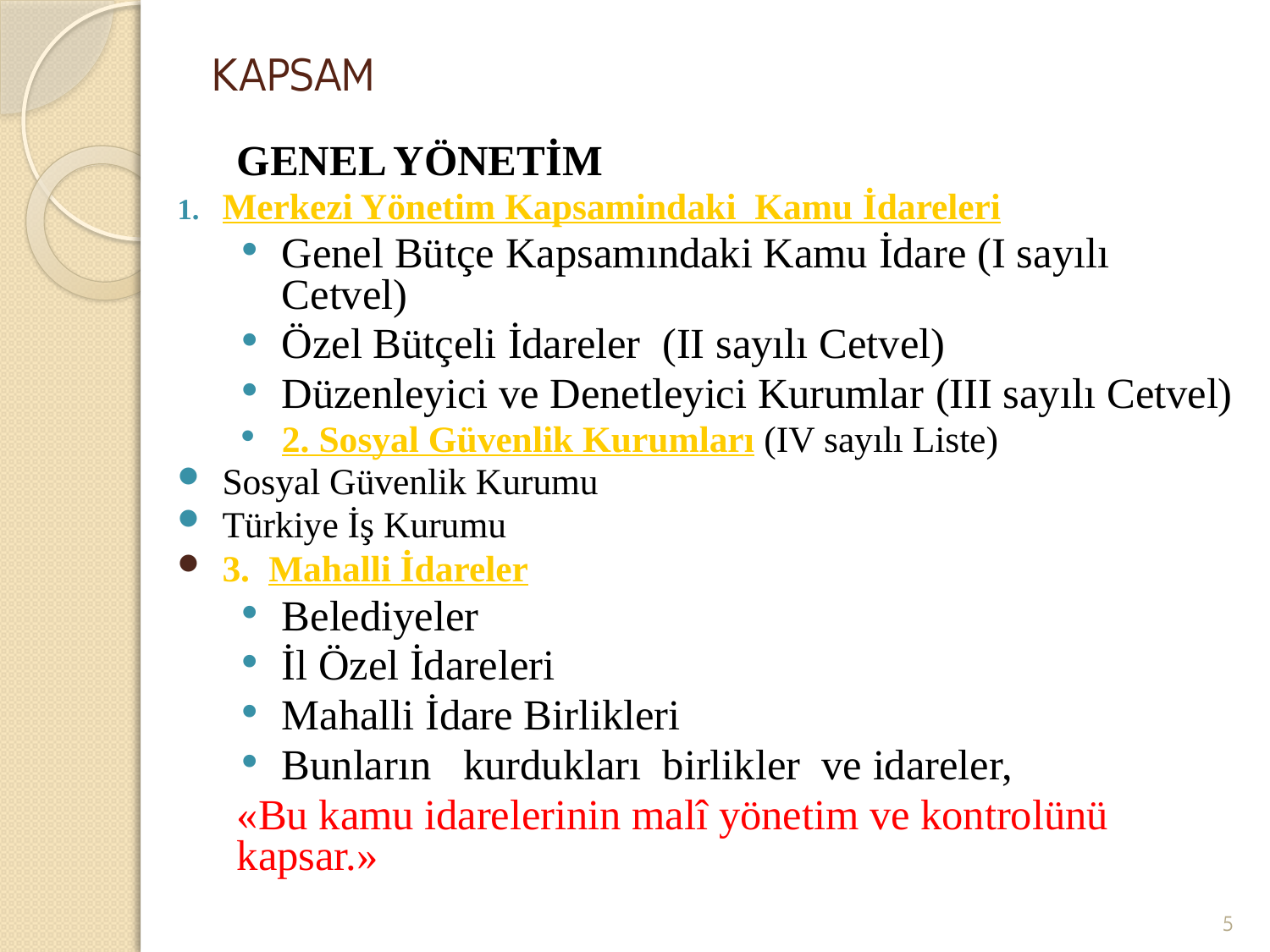

# KAPSAM
GENEL YÖNETİM
Merkezi Yönetim Kapsamindaki  Kamu İdareleri
Genel Bütçe Kapsamındaki Kamu İdare (I sayılı Cetvel)
Özel Bütçeli İdareler  (II sayılı Cetvel)
Düzenleyici ve Denetleyici Kurumlar (III sayılı Cetvel)
2. Sosyal Güvenlik Kurumları (IV sayılı Liste)
	Sosyal Güvenlik Kurumu
	Türkiye İş Kurumu
3.  Mahalli İdareler
Belediyeler
İl Özel İdareleri
Mahalli İdare Birlikleri
Bunların   kurdukları  birlikler  ve idareler,
«Bu kamu idarelerinin malî yönetim ve kontrolünü kapsar.»

5